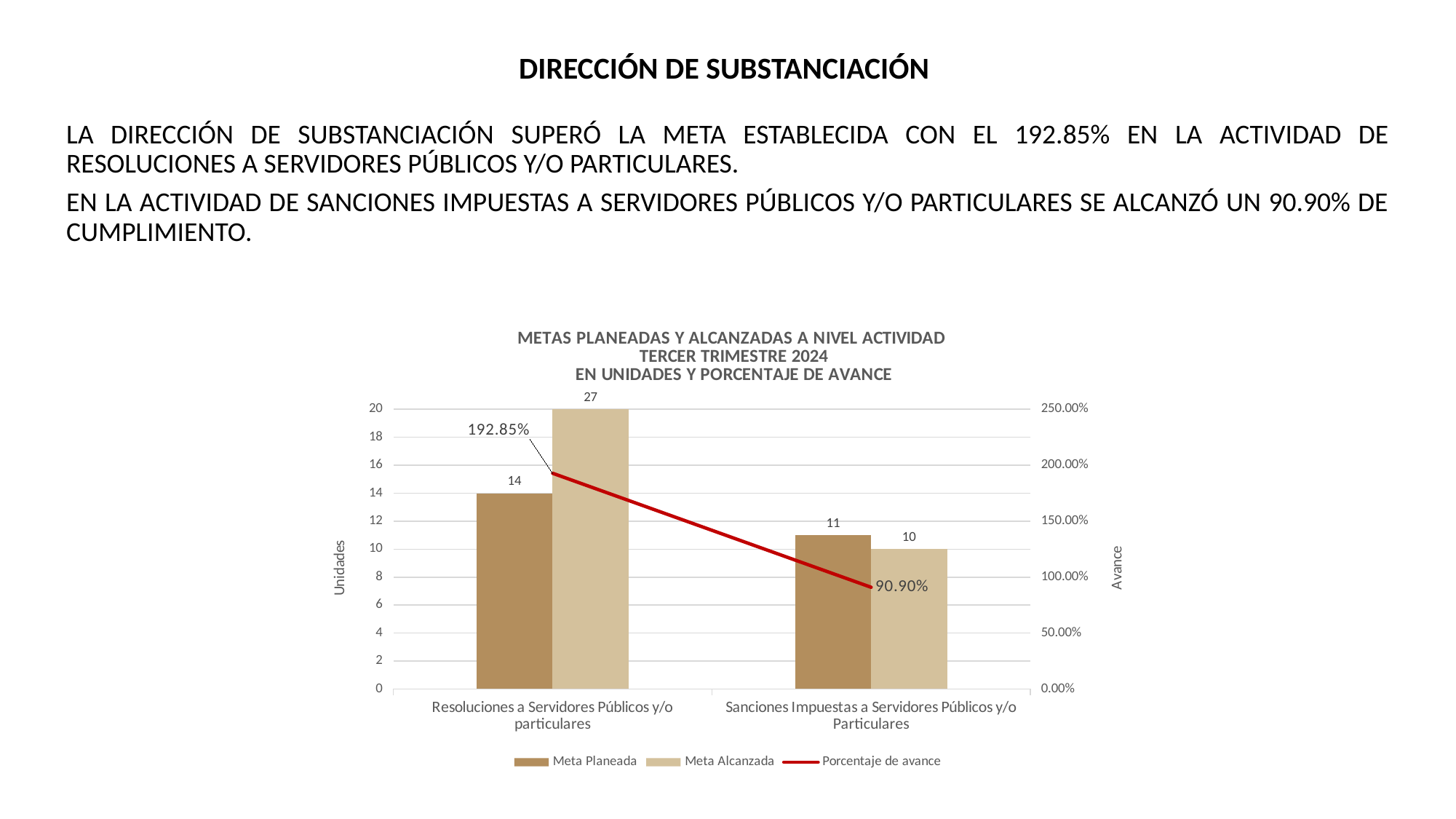

DIRECCIÓN DE SUBSTANCIACIÓN

LA DIRECCIÓN DE SUBSTANCIACIÓN SUPERÓ LA META ESTABLECIDA CON EL 192.85% EN LA ACTIVIDAD DE RESOLUCIONES A SERVIDORES PÚBLICOS Y/O PARTICULARES.
EN LA ACTIVIDAD DE SANCIONES IMPUESTAS A SERVIDORES PÚBLICOS Y/O PARTICULARES SE ALCANZÓ UN 90.90% DE CUMPLIMIENTO.

### Chart: METAS PLANEADAS Y ALCANZADAS A NIVEL ACTIVIDAD
TERCER TRIMESTRE 2024
EN UNIDADES Y PORCENTAJE DE AVANCE

| Category | Meta Planeada | Meta Alcanzada |  |
|---|---|---|---|
| Resoluciones a Servidores Públicos y/o particulares | 14.0 | 27.0 | 1.9285714285714286 |
| Sanciones Impuestas a Servidores Públicos y/o Particulares | 11.0 | 10.0 | 0.9090909090909091 |